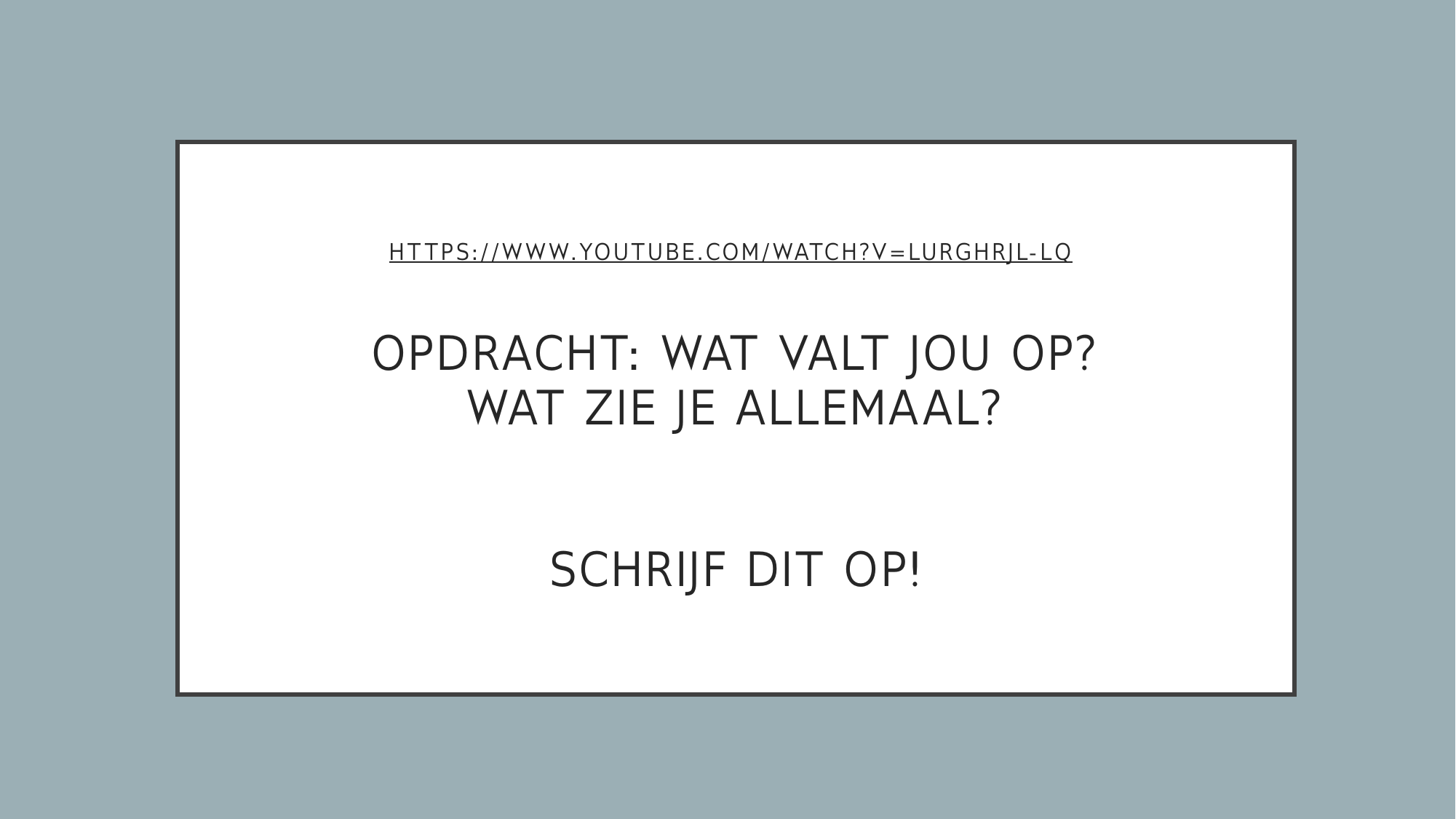

# https://www.youtube.com/watch?v=lUrgHrJL-lQ Opdracht: Wat valt jou op? Wat zie je allemaal? Schrijf dit op!